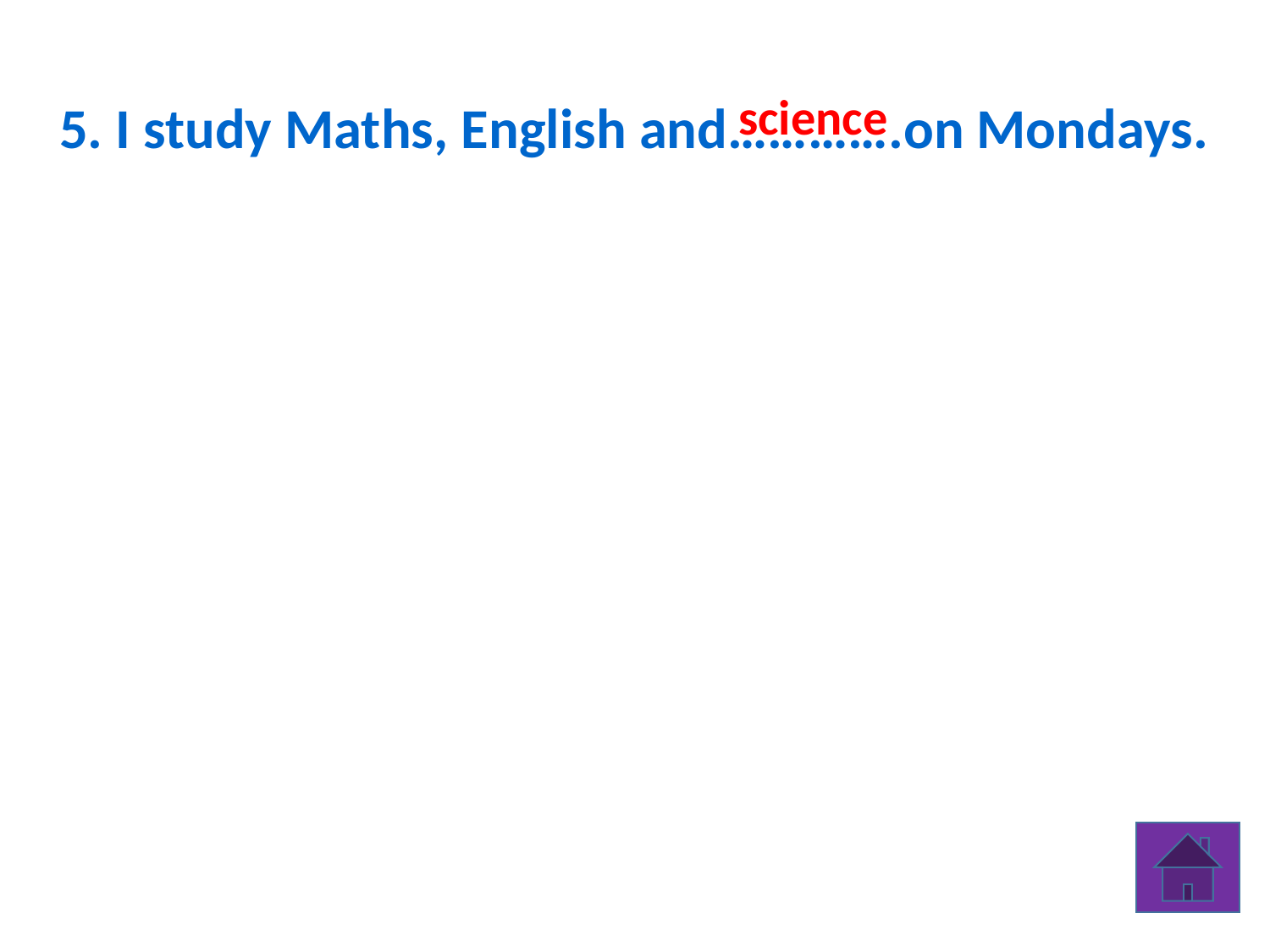

science
5. I study Maths, English and………….on Mondays.